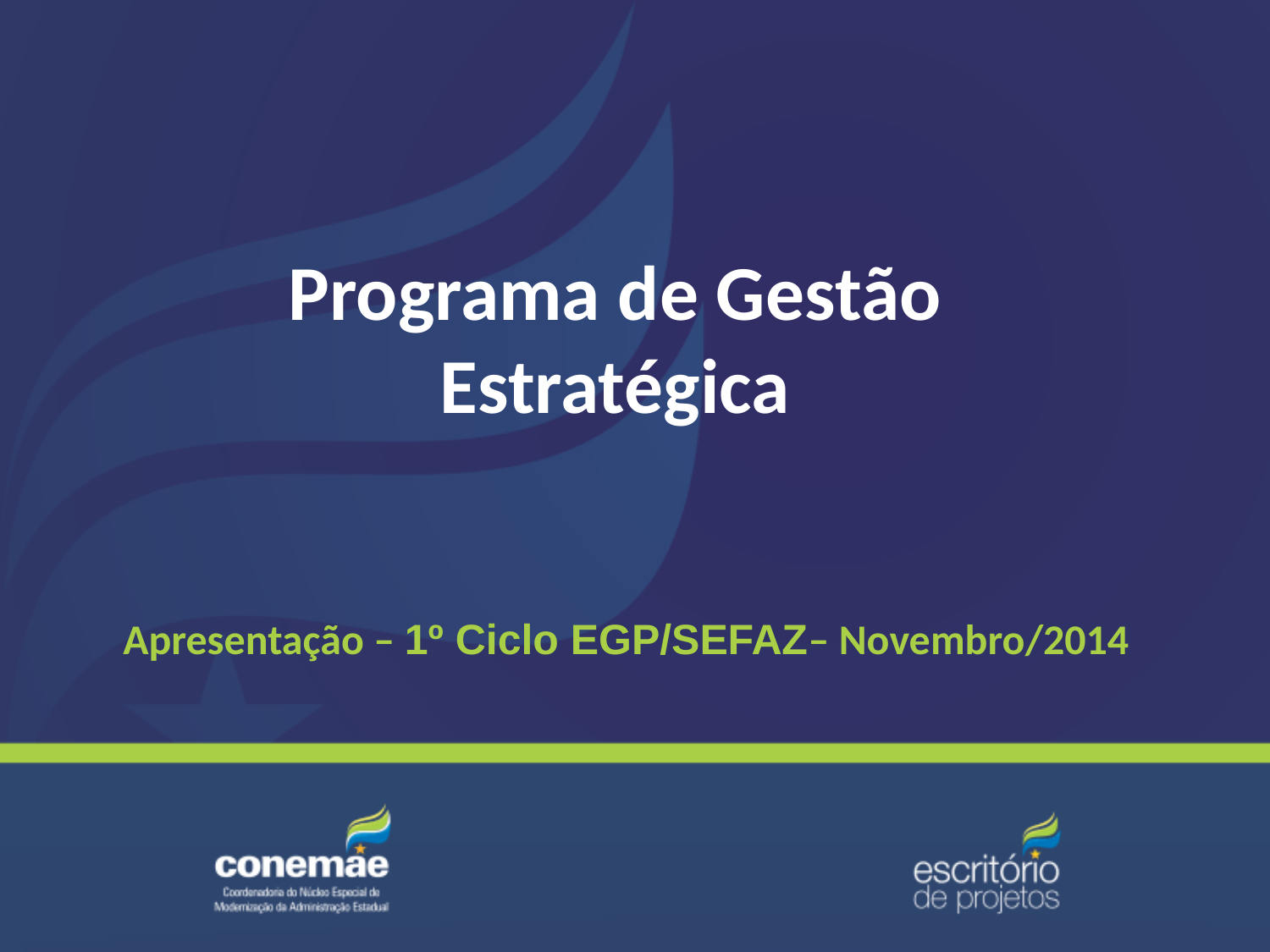

Programa de Gestão Estratégica
Apresentação – 1º Ciclo EGP/SEFAZ– Novembro/2014